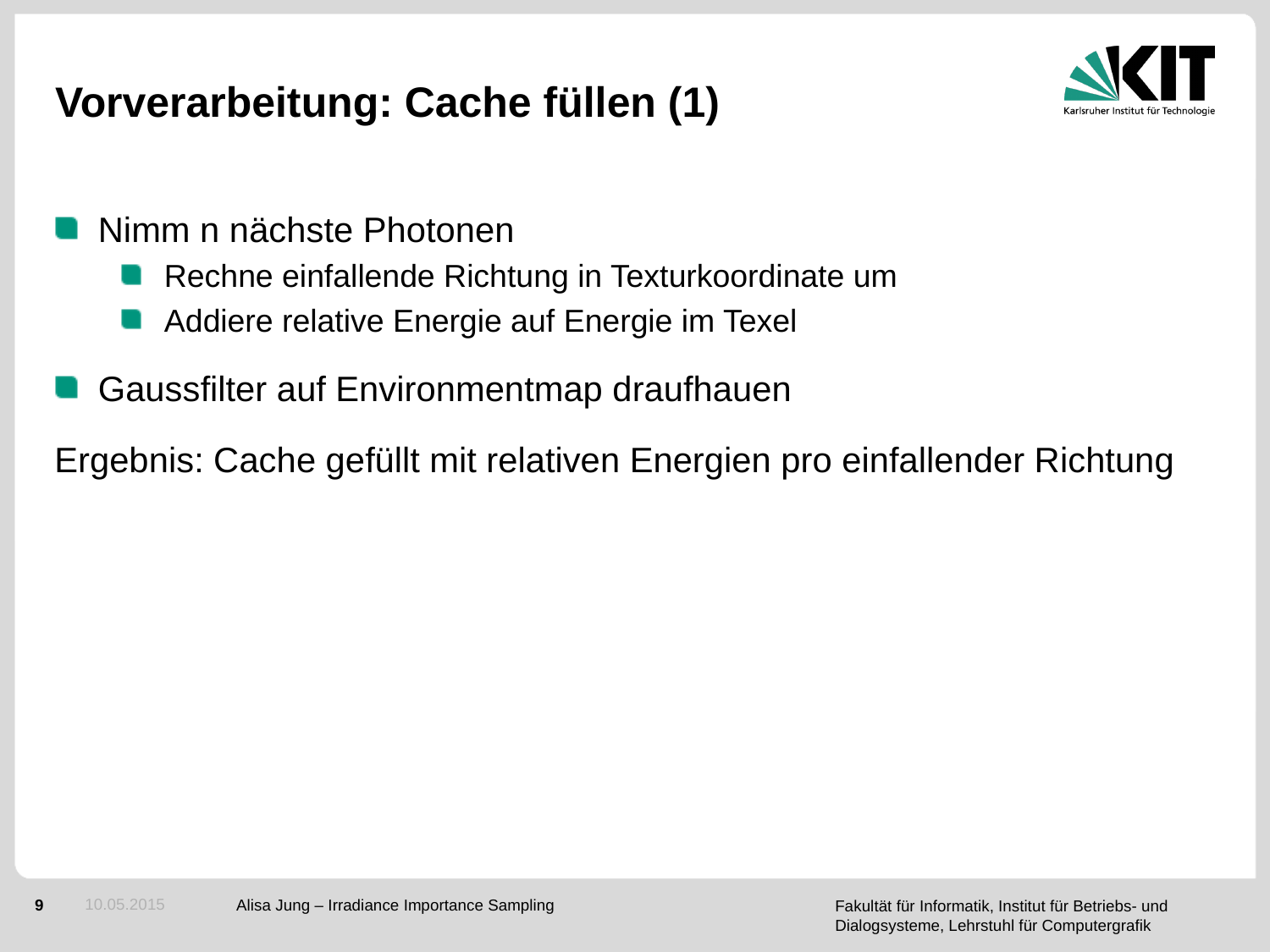

# Vorverarbeitung: Cache füllen (1)
Nimm n nächste Photonen
Rechne einfallende Richtung in Texturkoordinate um
Addiere relative Energie auf Energie im Texel
Gaussfilter auf Environmentmap draufhauen
Ergebnis: Cache gefüllt mit relativen Energien pro einfallender Richtung
10.05.2015
Alisa Jung – Irradiance Importance Sampling